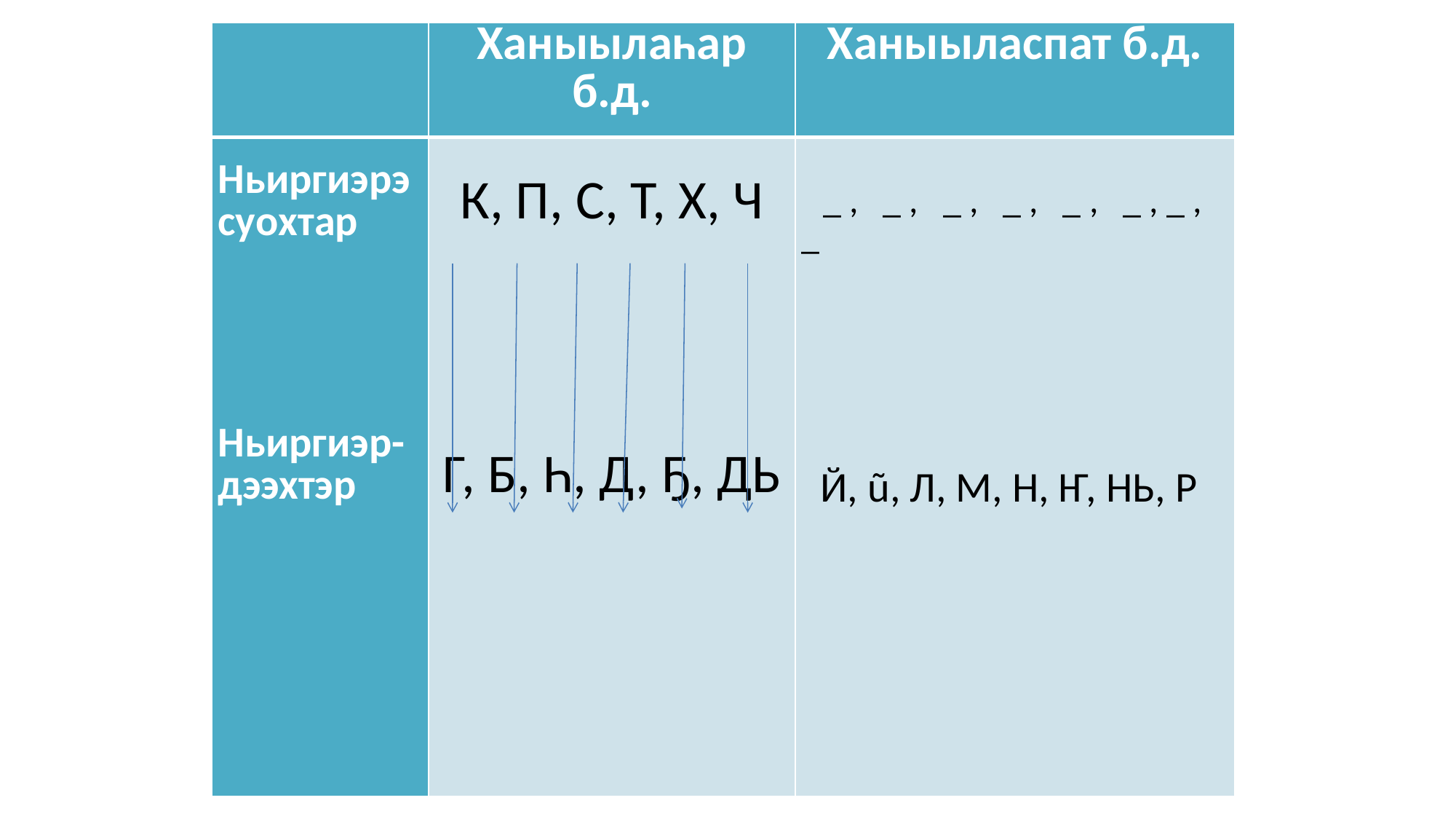

|  | Ханыылаһар б.д. | Ханыыласпат б.д. |
| --- | --- | --- |
| Ньиргиэрэ суохтар           Ньиргиэр- дээхтэр | К, П, С, Т, Х, Ч         Г, Б, Һ, Д, Ҕ, ДЬ | \_ , \_ , \_ , \_ , \_ , \_ , \_ , \_               Й, ũ, Л, М, Н, Ҥ, НЬ, Р |